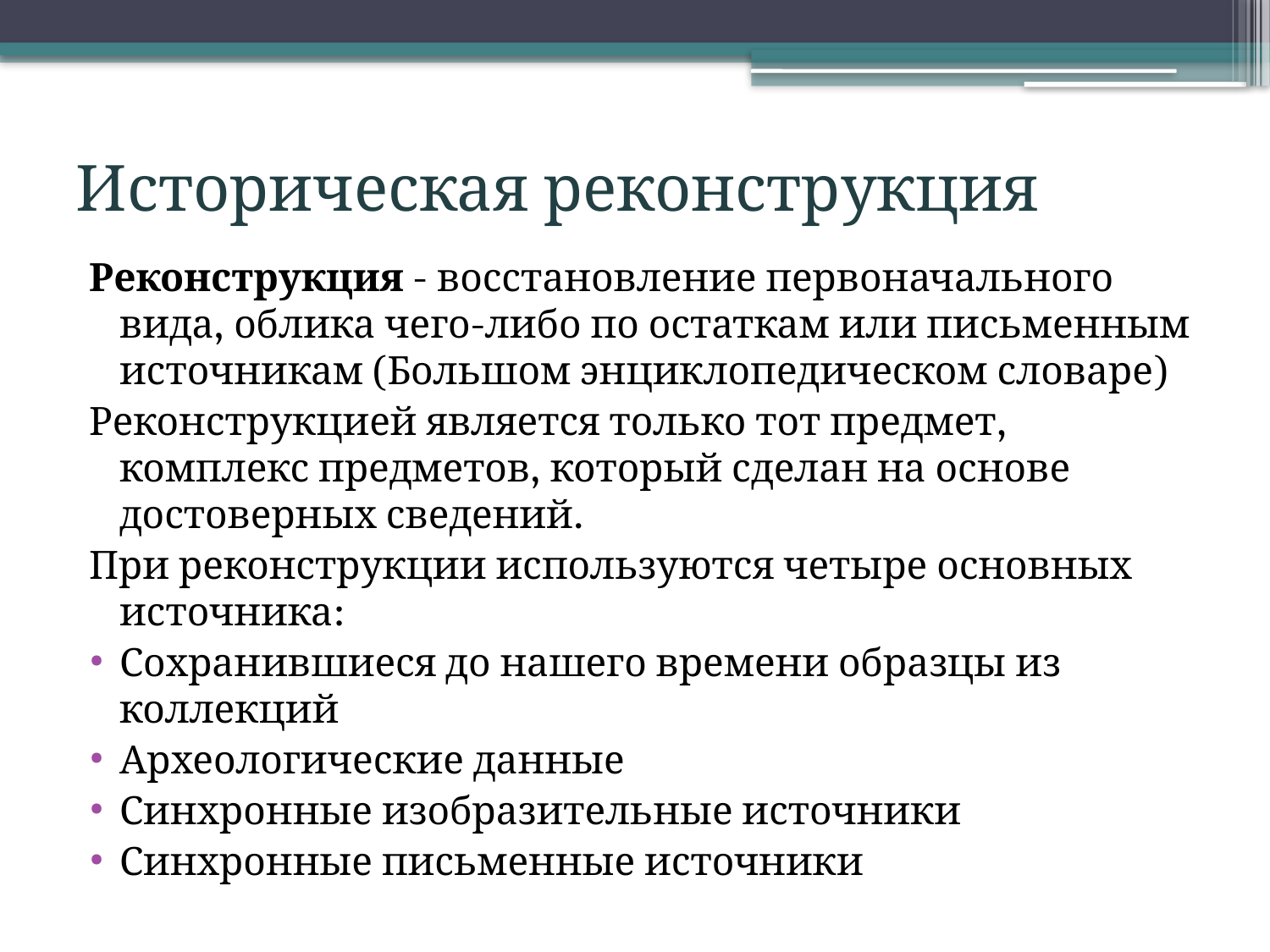

# Историческая реконструкция
Реконструкция - восстановление первоначального вида, облика чего-либо по остаткам или письменным источникам (Большом энциклопедическом словаре)
Реконструкцией является только тот предмет, комплекс предметов, который сделан на основе достоверных сведений.
При реконструкции используются четыре основных источника:
Сохранившиеся до нашего времени образцы из коллекций
Археологические данные
Синхронные изобразительные источники
Синхронные письменные источники